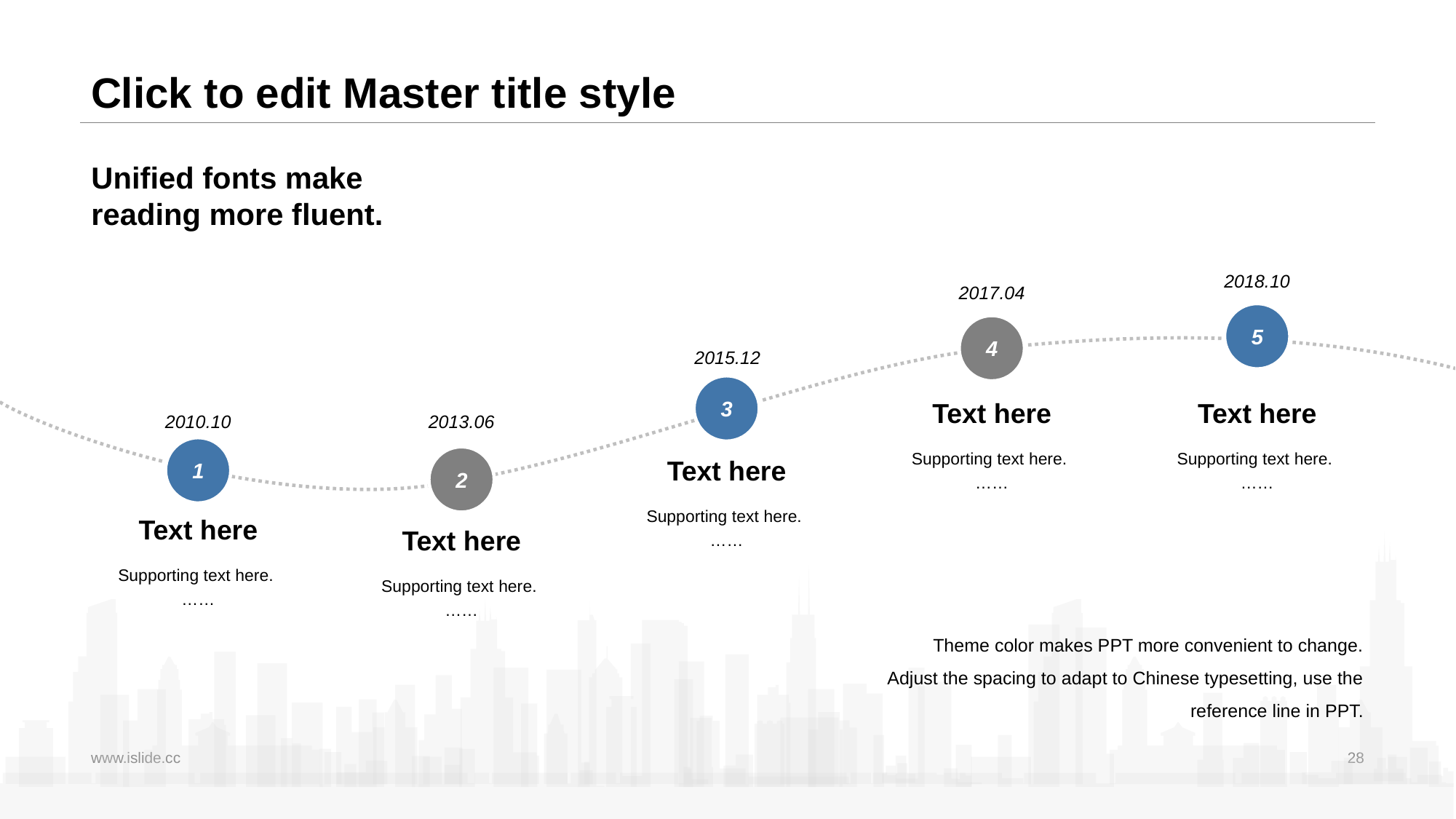

# Click to edit Master title style
Unified fonts make
reading more fluent.
2018.10
2017.04
5
4

2015.12
3
Text here
Text here
2010.10
2013.06
1
Supporting text here.
……
Supporting text here.
……
Text here
2
Supporting text here.
……
Text here
Text here

Supporting text here.
……
Supporting text here.
……
Theme color makes PPT more convenient to change.
Adjust the spacing to adapt to Chinese typesetting, use the reference line in PPT.
www.islide.cc
28